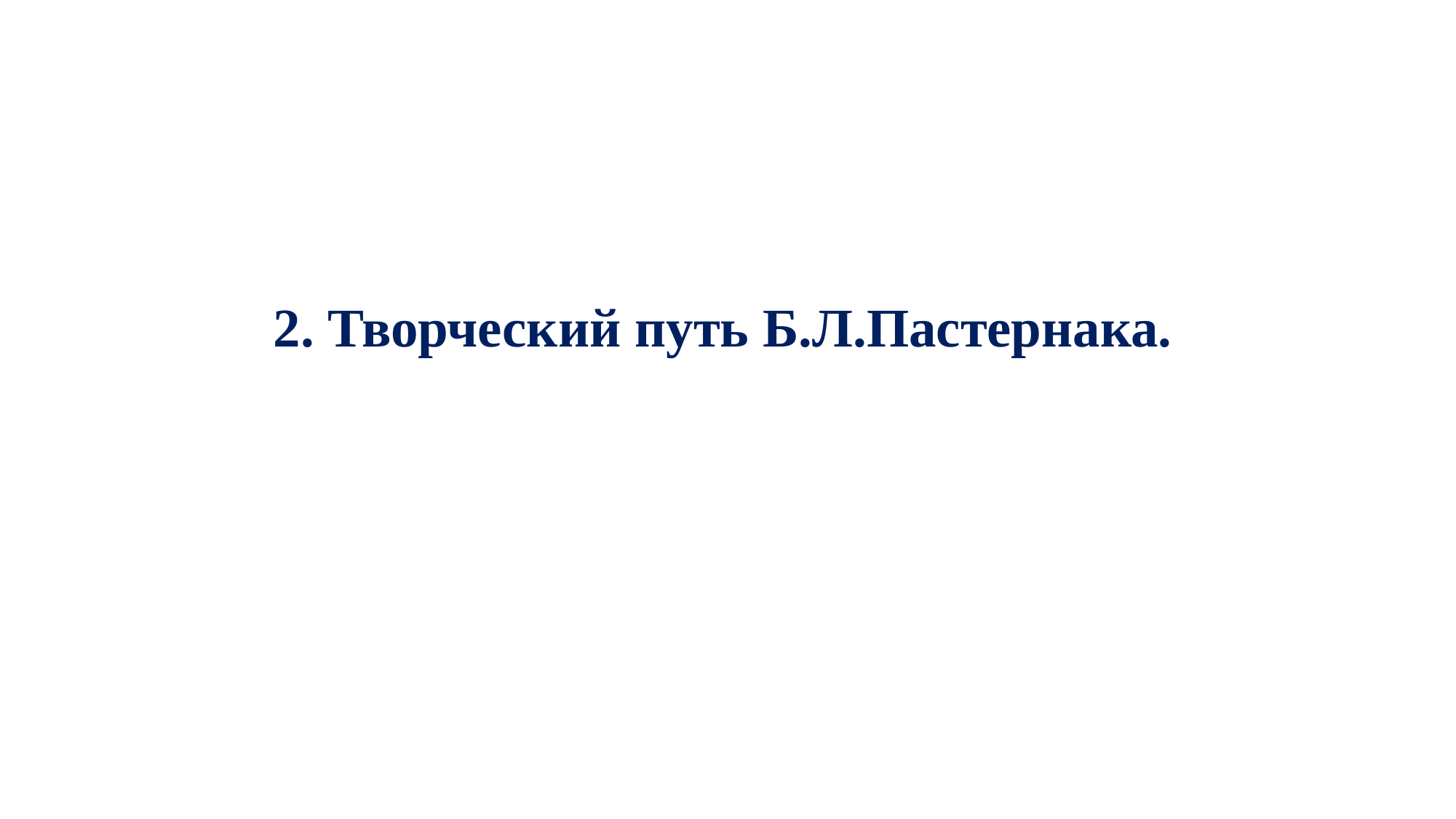

2. Творческий путь Б.Л.Пастернака.

Электронная информационная образовательная среда